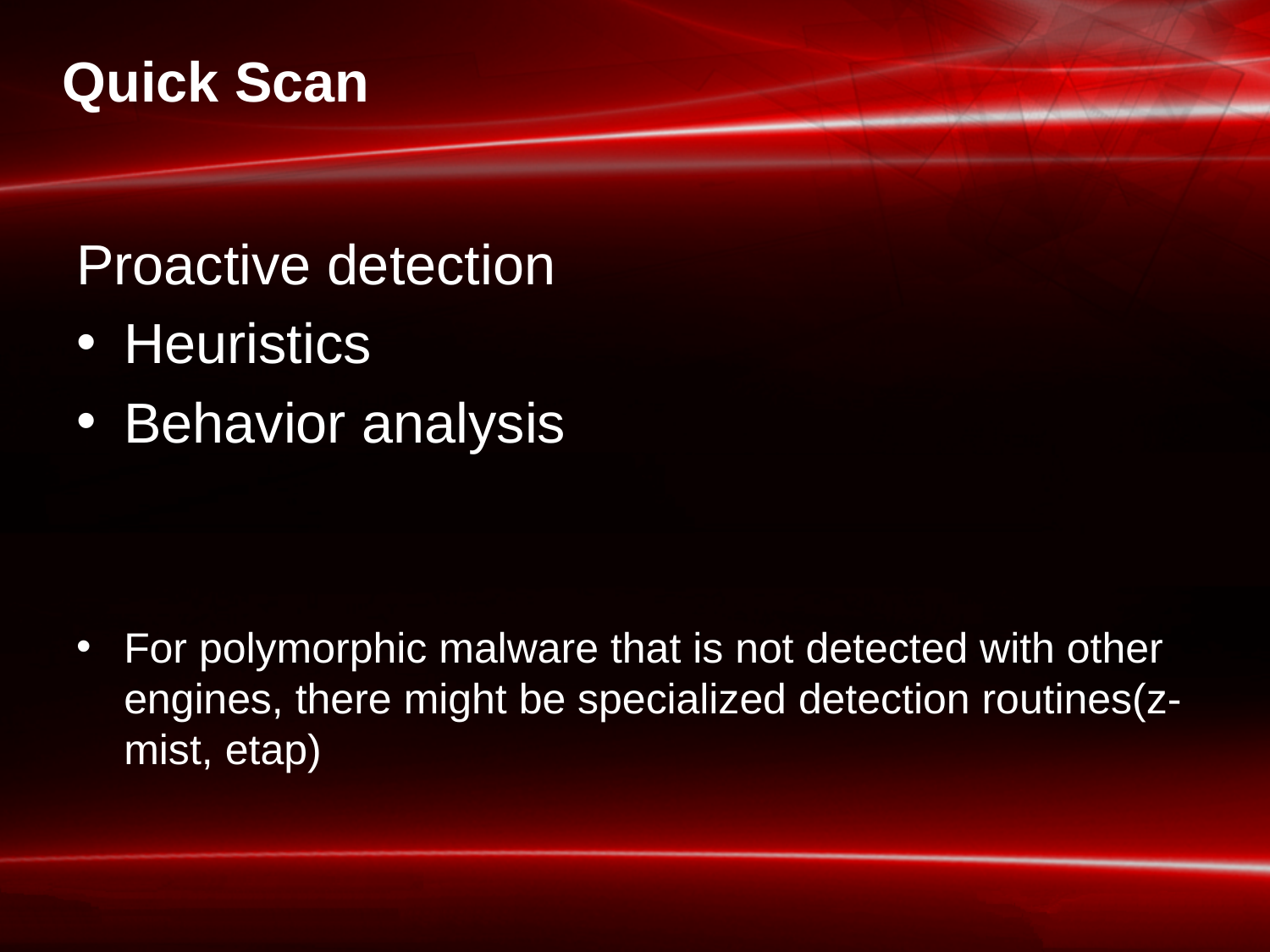

# Quick Scan
Proactive detection
Heuristics
Behavior analysis

For polymorphic malware that is not detected with other engines, there might be specialized detection routines(z-mist, etap)